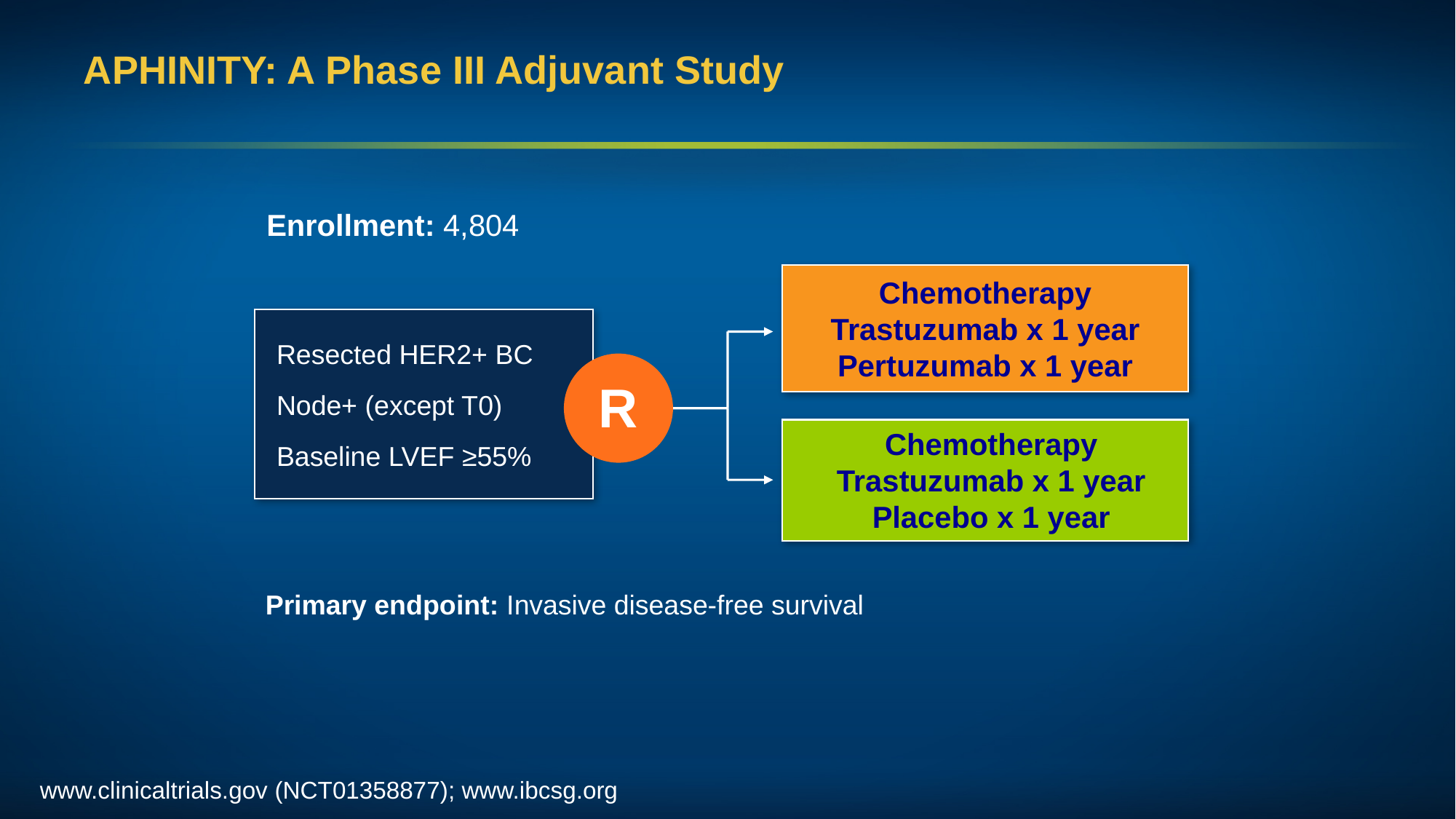

# APHINITY: A Phase III Adjuvant Study
Enrollment: 4,804
Chemotherapy
Trastuzumab x 1 year
Pertuzumab x 1 year
Resected HER2+ BC
Node+ (except T0)
Baseline LVEF ≥55%

R

Chemotherapy
Trastuzumab x 1 year
Placebo x 1 year

Primary endpoint: Invasive disease-free survival

www.clinicaltrials.gov (NCT01358877); www.ibcsg.org